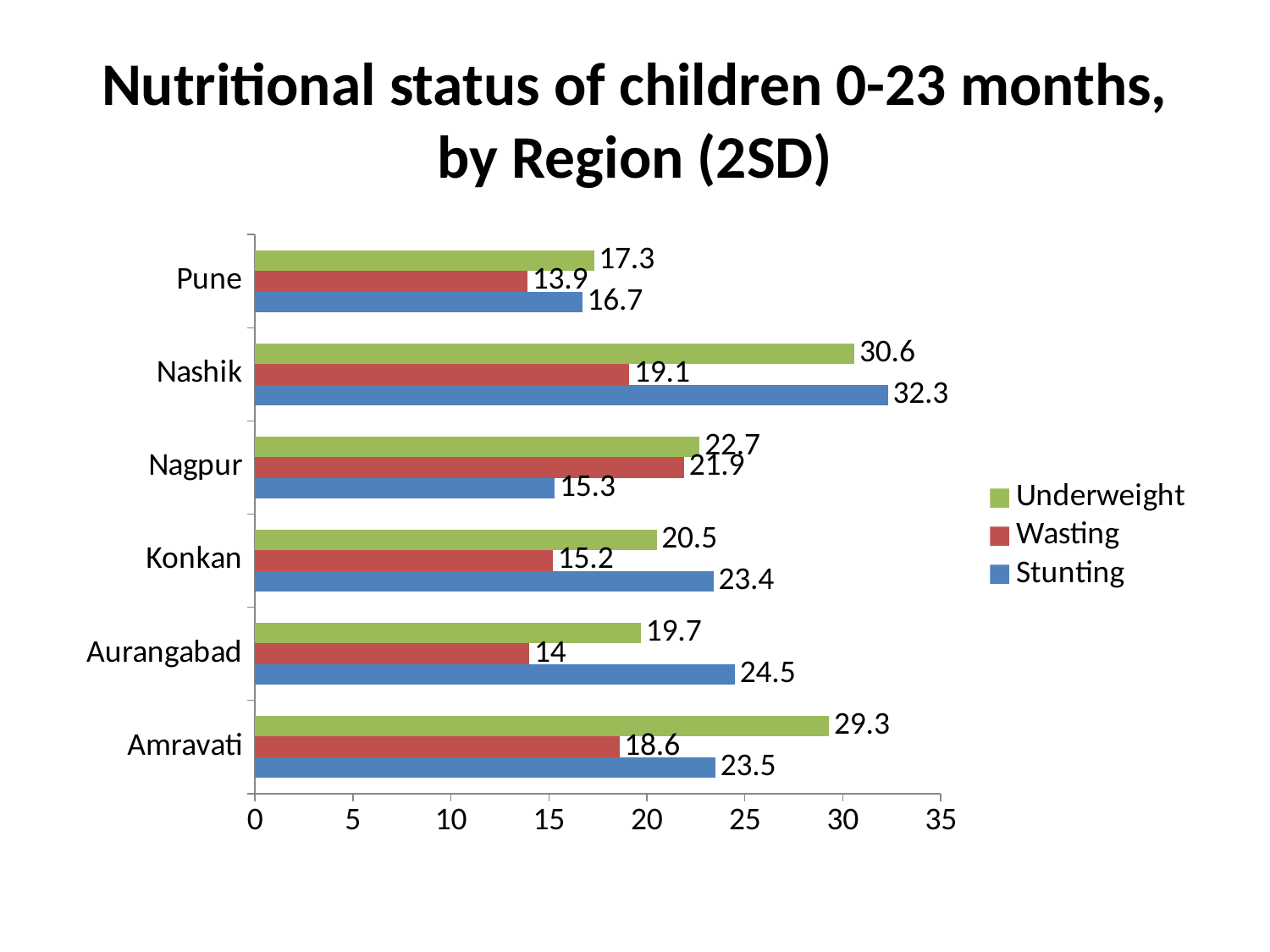

# Nutritional status of children 0-23 months, by Region (2SD)

### Chart

| Category | Stunting | Wasting | Underweight |
|---|---|---|---|
| Amravati | 23.5 | 18.6 | 29.3 |
| Aurangabad | 24.5 | 14.0 | 19.7 |
| Konkan | 23.4 | 15.2 | 20.5 |
| Nagpur | 15.3 | 21.9 | 22.7 |
| Nashik | 32.3 | 19.1 | 30.6 |
| Pune | 16.7 | 13.9 | 17.3 |